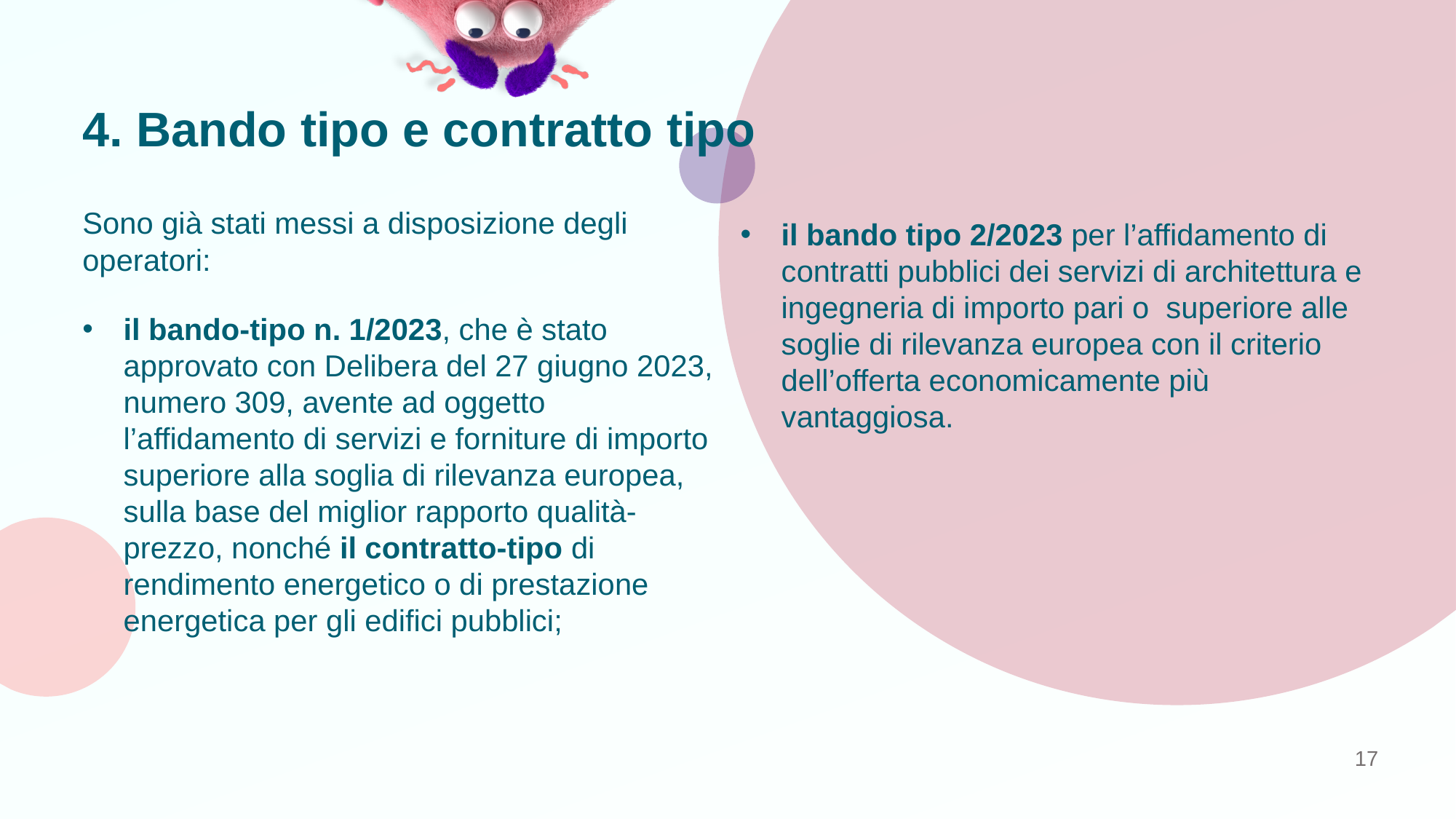

# 4. Bando tipo e contratto tipo
Sono già stati messi a disposizione degli operatori:
il bando-tipo n. 1/2023, che è stato approvato con Delibera del 27 giugno 2023, numero 309, avente ad oggetto l’affidamento di servizi e forniture di importo superiore alla soglia di rilevanza europea, sulla base del miglior rapporto qualità-prezzo, nonché il contratto-tipo di rendimento energetico o di prestazione energetica per gli edifici pubblici;
il bando tipo 2/2023 per l’affidamento di contratti pubblici dei servizi di architettura e ingegneria di importo pari o  superiore alle soglie di rilevanza europea con il criterio dell’offerta economicamente più vantaggiosa.
17